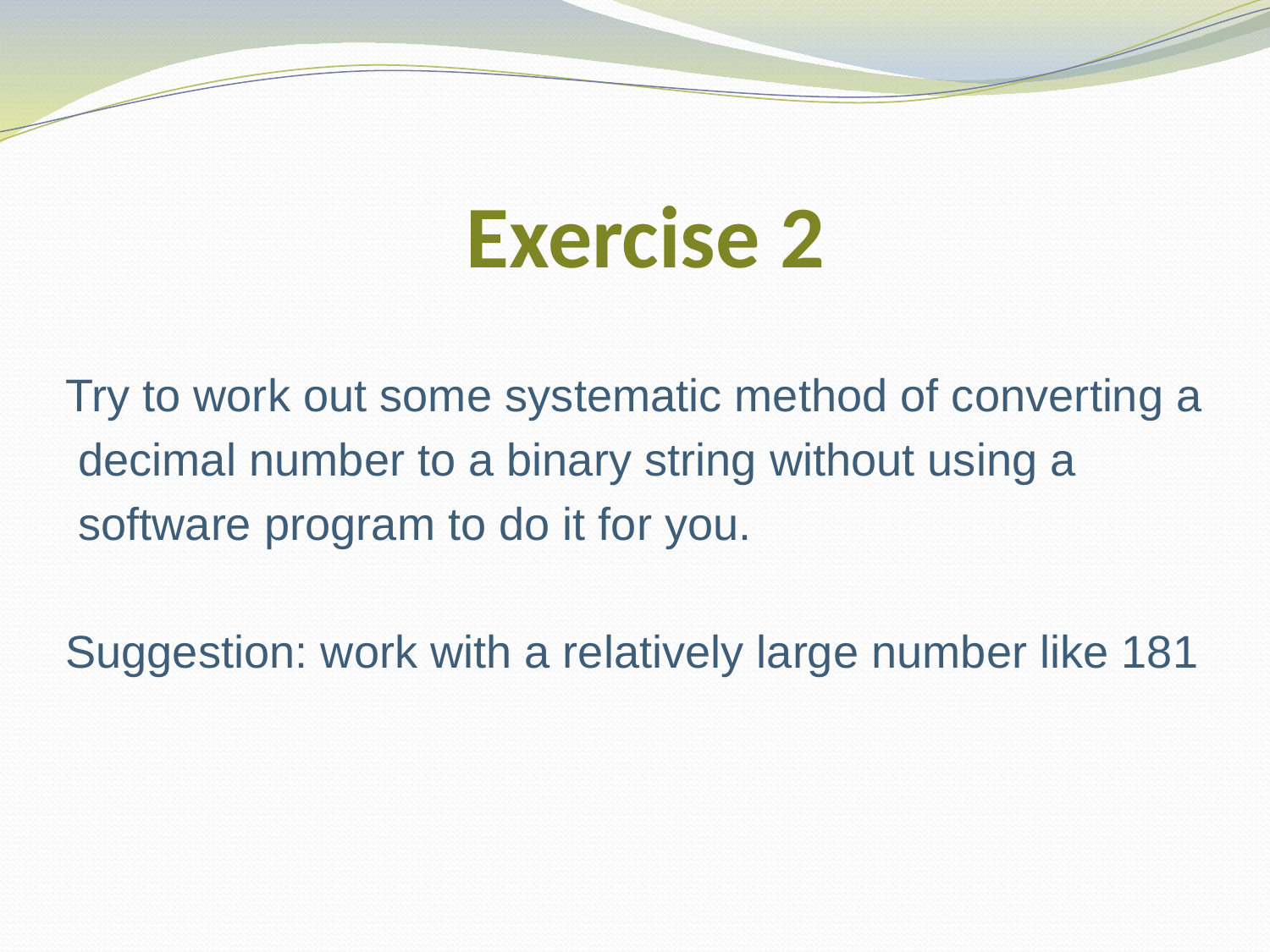

# Exercise 2
Try to work out some systematic method of converting a
 decimal number to a binary string without using a
 software program to do it for you.

Suggestion: work with a relatively large number like 181